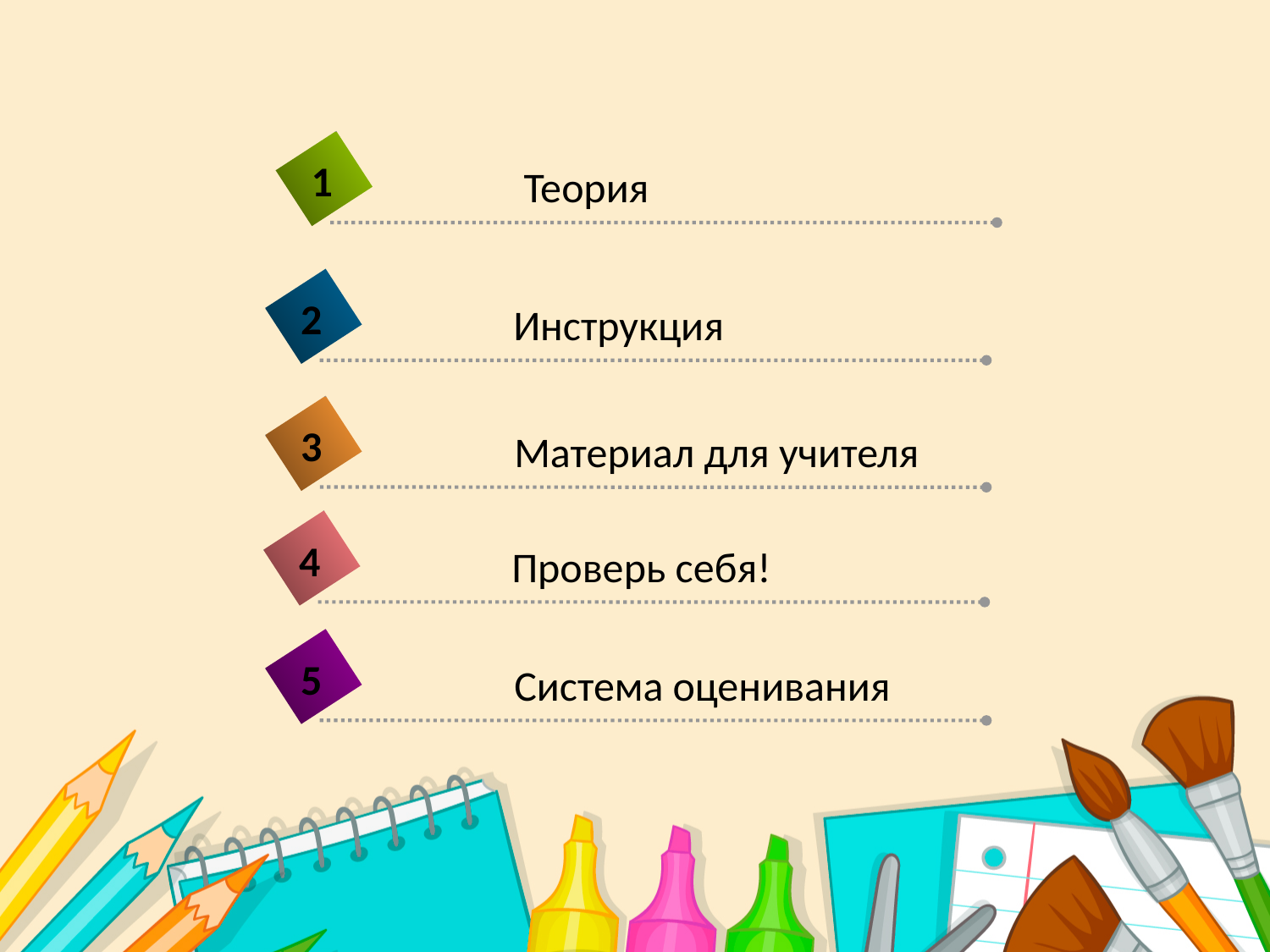

1
Теория

2
Инструкция

3
Материал для учителя

4
Проверь себя!

5
Система оценивания